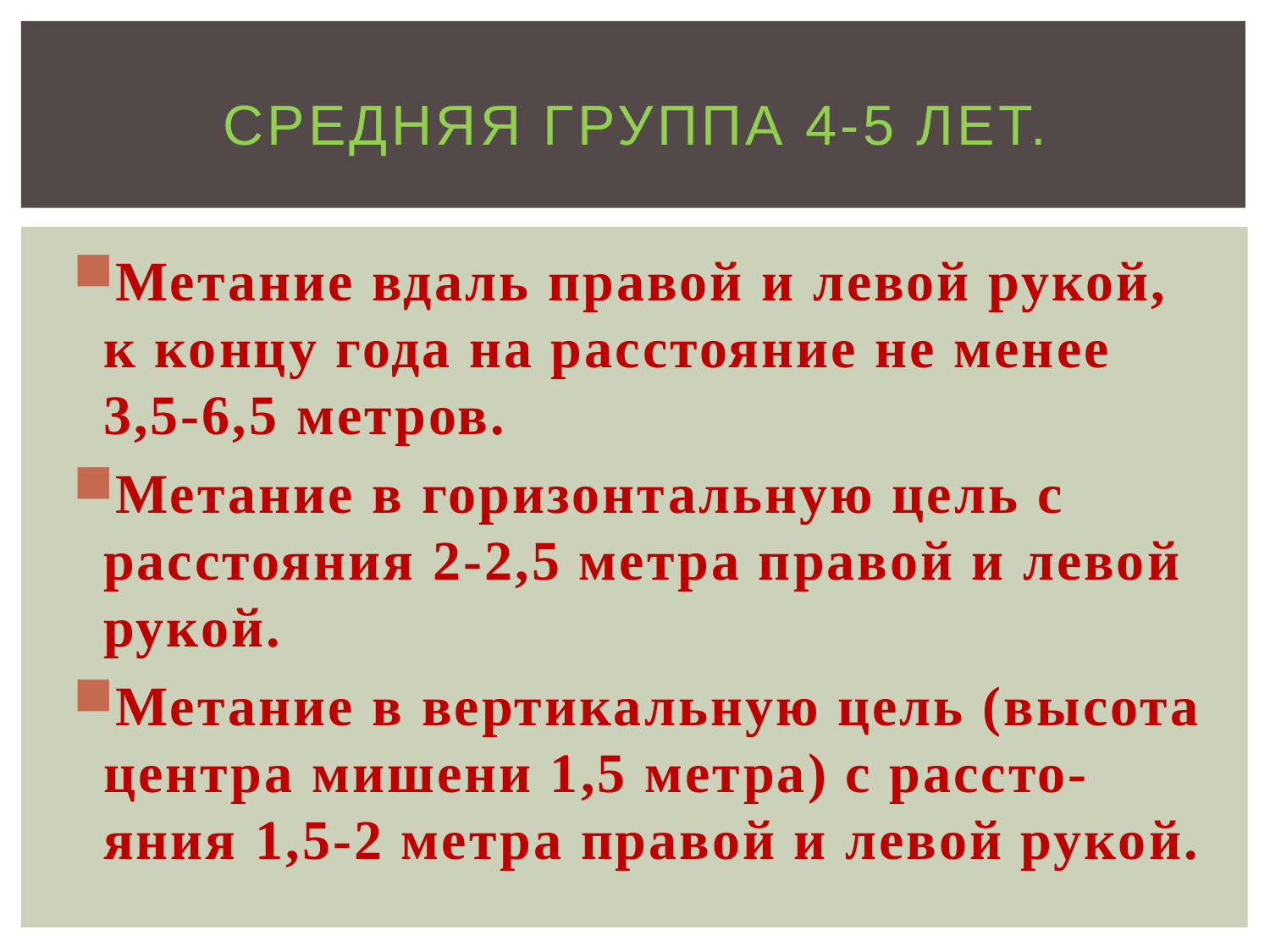

# Средняя группа 4-5 лет.
Метание вдаль правой и левой рукой, к концу года на расстояние не менее 3,5-6,5 метров.
Метание в горизонтальную цель с расстояния 2-2,5 метра правой и левой рукой.
Метание в вертикальную цель (высота центра мишени 1,5 метра) с рассто-яния 1,5-2 метра правой и левой рукой.